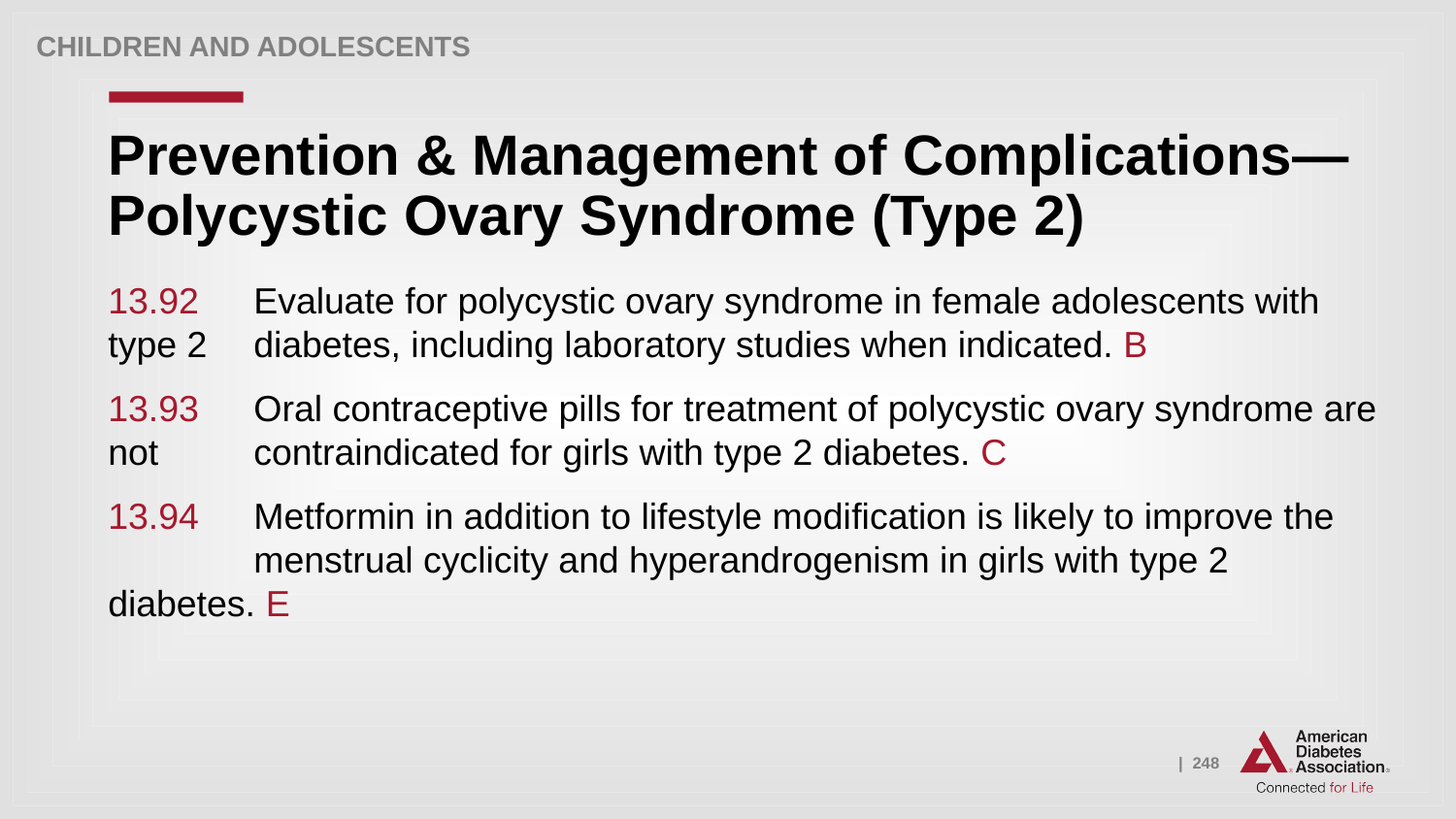

Children and adolescents
# Prevention & Management of Complications—Polycystic Ovary Syndrome (Type 2)
13.92 	Evaluate for polycystic ovary syndrome in female adolescents with type 2 	diabetes, including laboratory studies when indicated. B
13.93 	Oral contraceptive pills for treatment of polycystic ovary syndrome are not 	contraindicated for girls with type 2 diabetes. C
13.94 	Metformin in addition to lifestyle modification is likely to improve the 	menstrual cyclicity and hyperandrogenism in girls with type 2 diabetes. E